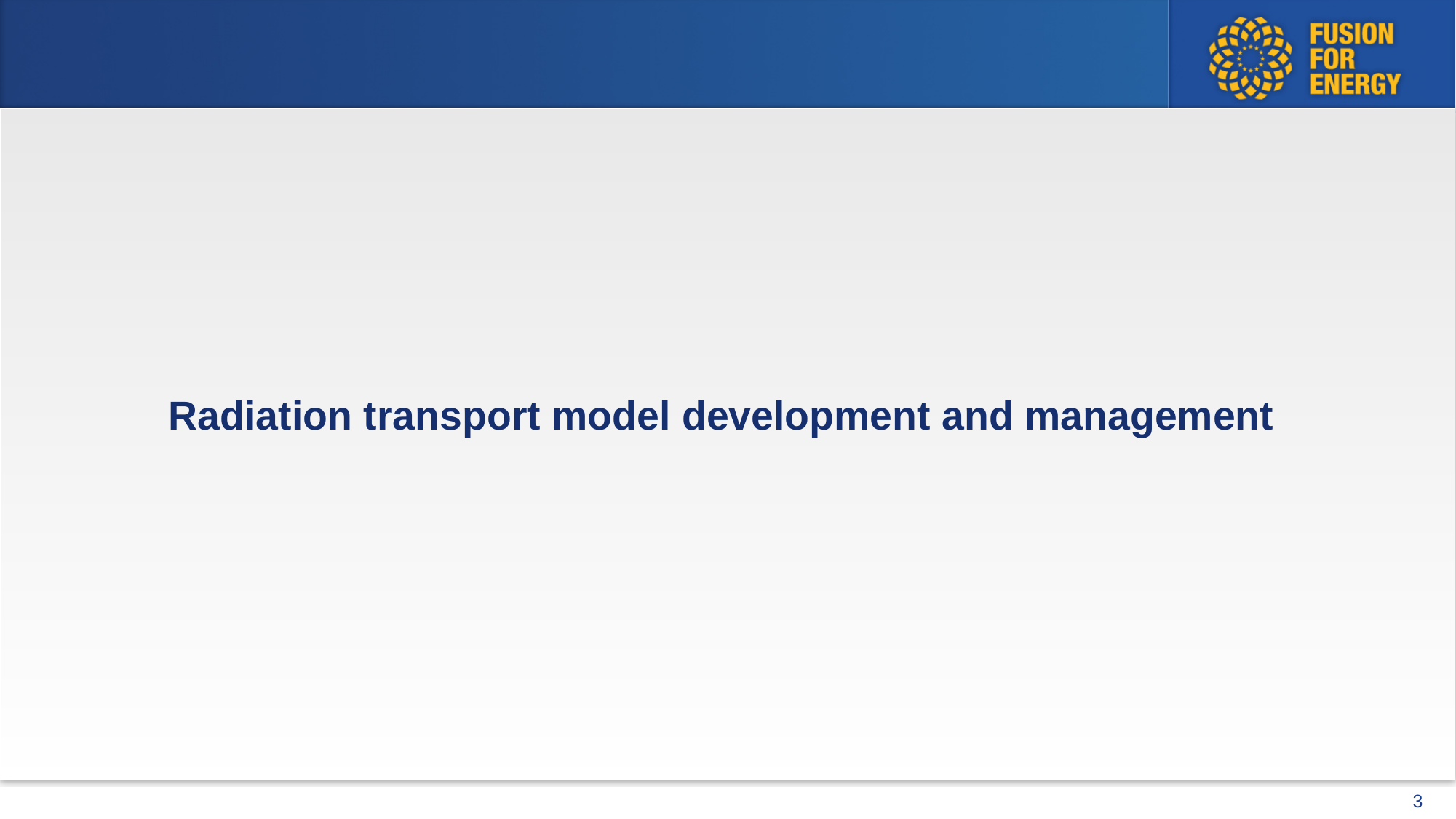

Radiation transport model development and management
3
JT-60SA development with Gitronics